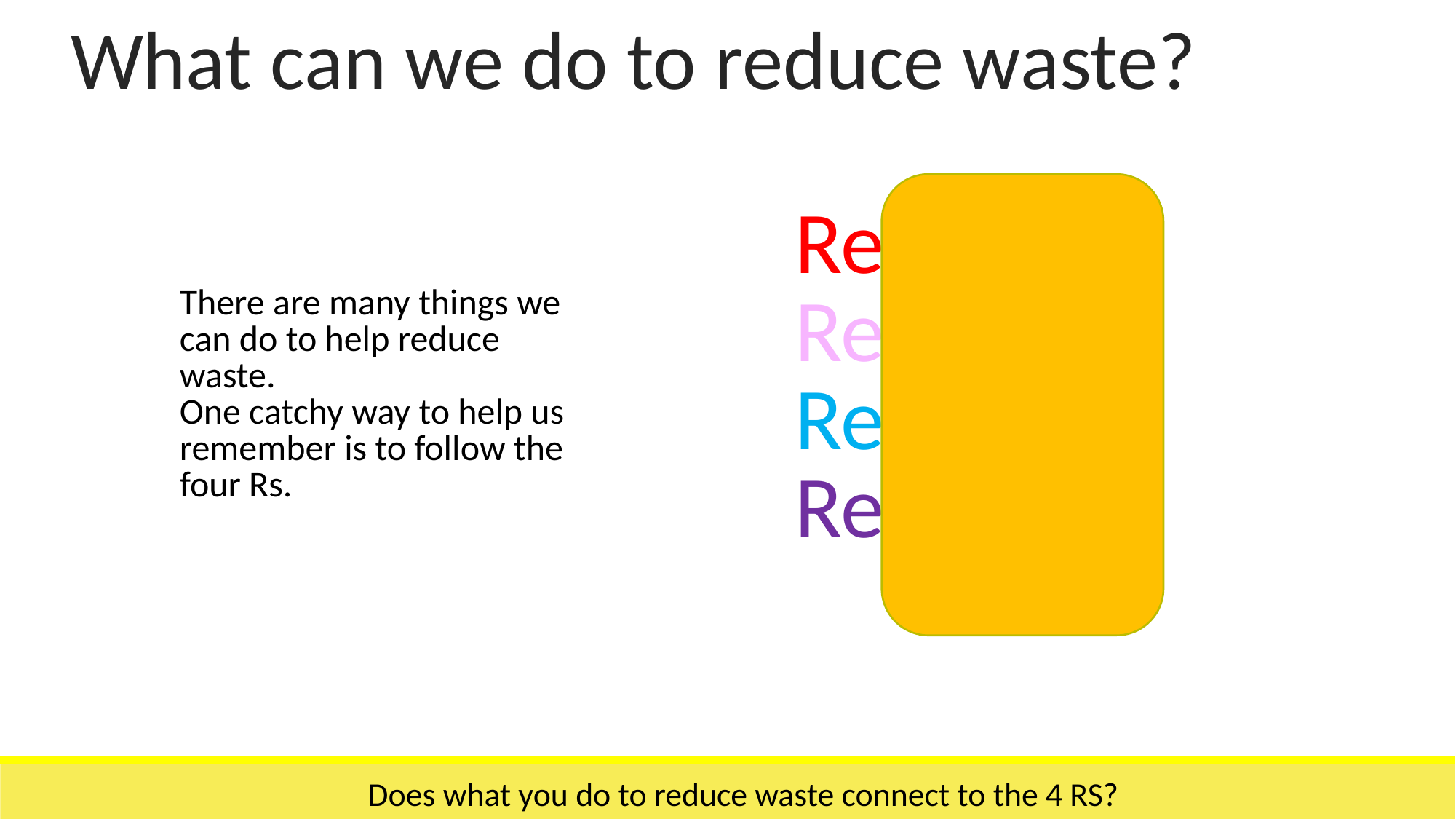

What can we do to reduce waste?

| Refuse Reduce Reuse Recycle |
| --- |
| There are many things we can do to help reduce waste. One catchy way to help us remember is to follow the four Rs. |
| --- |
Does what you do to reduce waste connect to the 4 RS?